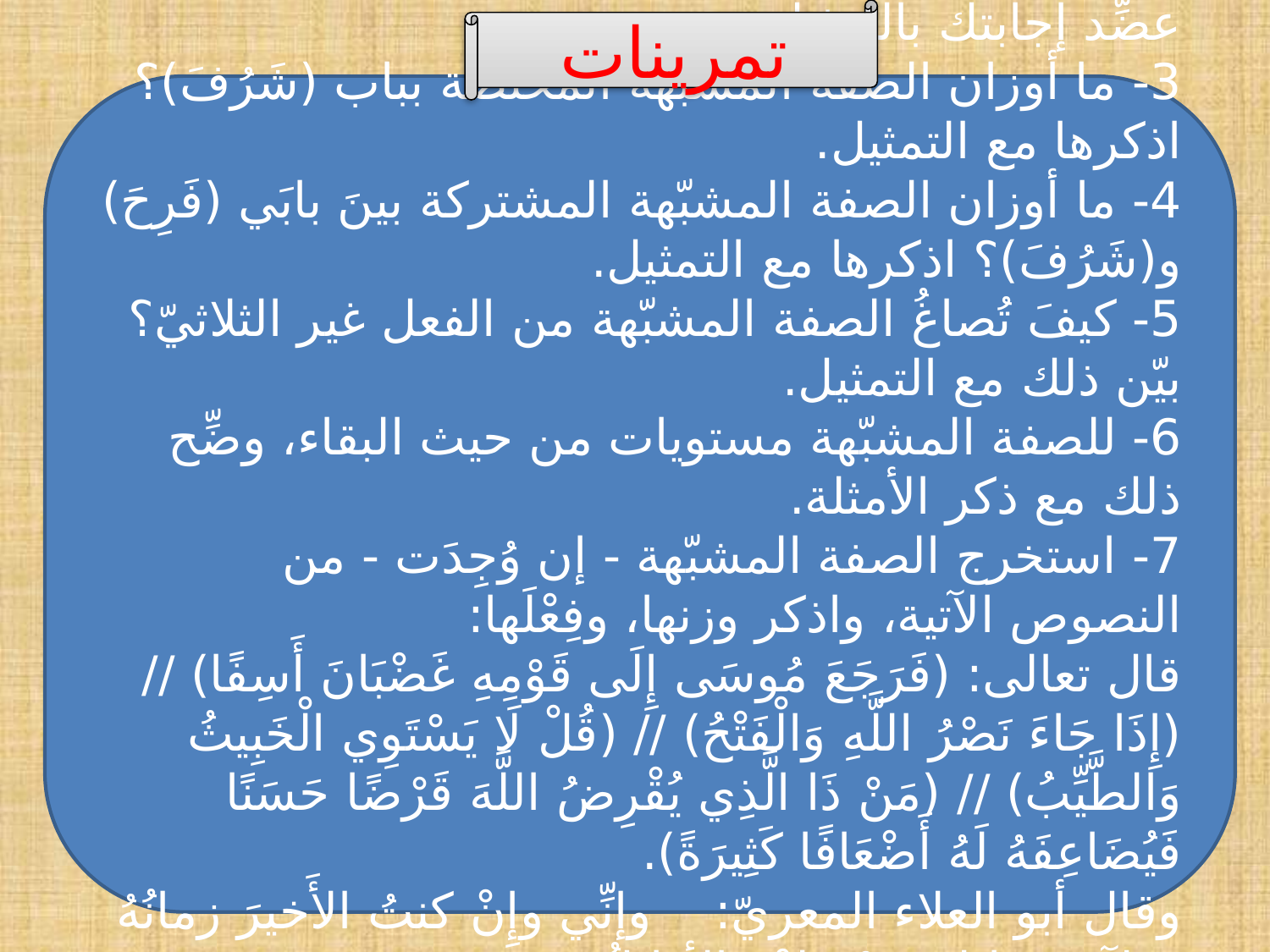

تمرينات
1- ما أبواب الفعل الثلاثيّ التي يكثر منهما صياغة الصفة المشبّهة؟ اذكرها مع التمثيل.
2- ما أوزان الصفة المشبّهة المختصَّة بباب (فَرِحَ)؟ عضِّد إجابتك بالتمثيل.
3- ما أوزان الصفة المشبّهة المختصَّة بباب (شَرُفَ)؟ اذكرها مع التمثيل.
4- ما أوزان الصفة المشبّهة المشتركة بينَ بابَي (فَرِحَ) و(شَرُفَ)؟ اذكرها مع التمثيل.
5- كيفَ تُصاغُ الصفة المشبّهة من الفعل غير الثلاثيّ؟ بيّن ذلك مع التمثيل.
6- للصفة المشبّهة مستويات من حيث البقاء، وضِّح ذلك مع ذكر الأمثلة.
7- استخرج الصفة المشبّهة - إن وُجِدَت - من النصوص الآتية، واذكر وزنها، وفِعْلَها:
قال تعالى: (فَرَجَعَ مُوسَى إِلَى قَوْمِهِ غَضْبَانَ أَسِفًا) // (إِذَا جَاءَ نَصْرُ اللَّهِ وَالْفَتْحُ) // (قُلْ لَا يَسْتَوِي الْخَبِيثُ وَالطَّيِّبُ) // (مَنْ ذَا الَّذِي يُقْرِضُ اللَّهَ قَرْضًا حَسَنًا فَيُضَاعِفَهُ لَهُ أَضْعَافًا كَثِيرَةً).
وقال أبو العلاء المعريّ:    وإنِّي وإِنْ كنتُ الأَخيرَ زمانُهُ     لآتٍ بما لمْ تَسْتَطِعْهُ الأوائِلُ
8- صُغ الصفة المشبّهة من الأفعال الآتية: (نَشِطَ، كَثُرَ، ظَرُفَ، سَجِيَ، طابَ ، جَلِيَ ، حَوِلَ، صَعُبَ، عَفَّ، عَسُرَ).